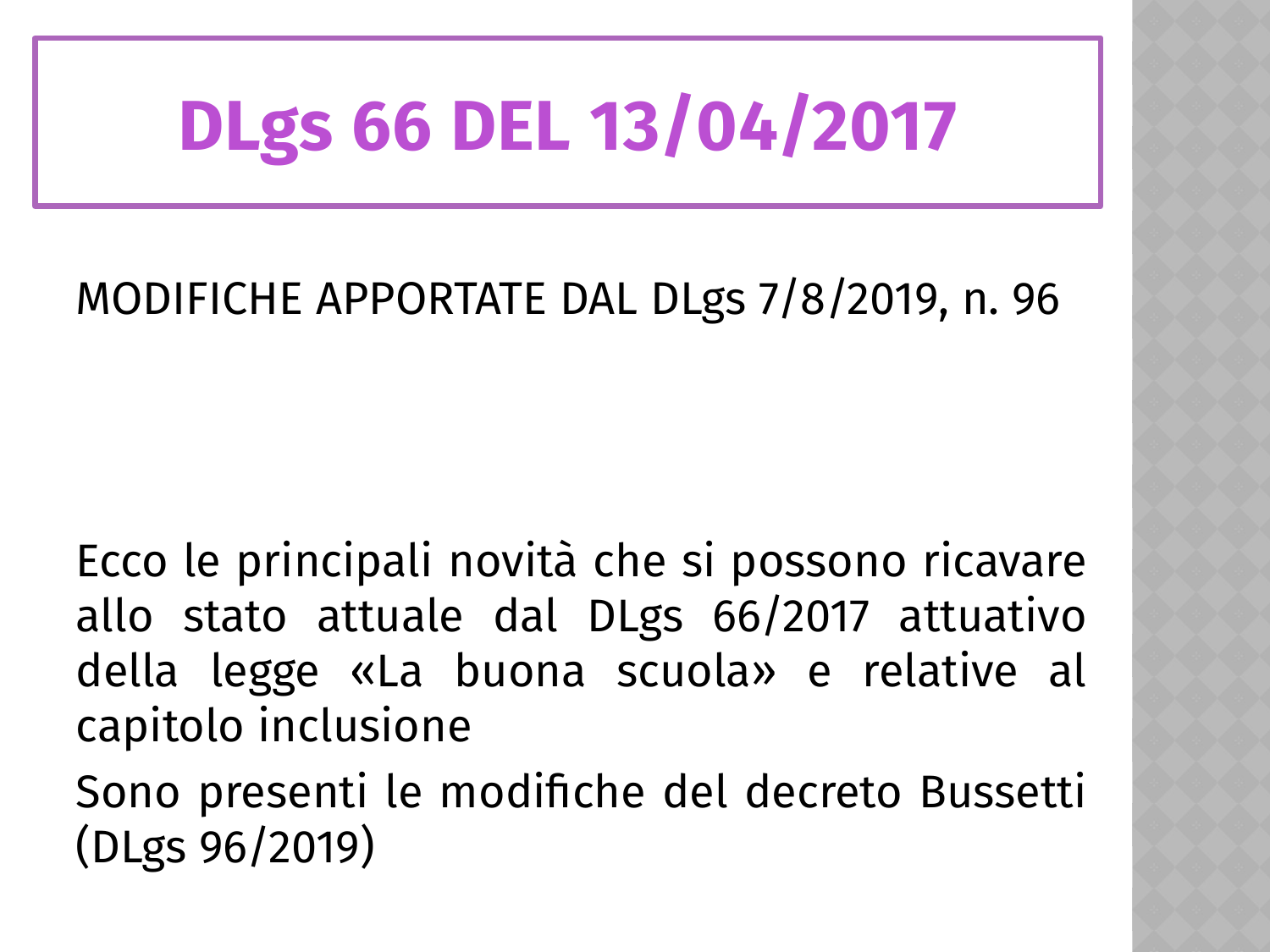

# DLgs 66 DEL 13/04/2017

MODIFICHE APPORTATE DAL DLgs 7/8/2019, n. 96

Ecco le principali novità che si possono ricavare allo stato attuale dal DLgs 66/2017 attuativo della legge «La buona scuola» e relative al capitolo inclusione
Sono presenti le modifiche del decreto Bussetti (DLgs 96/2019)